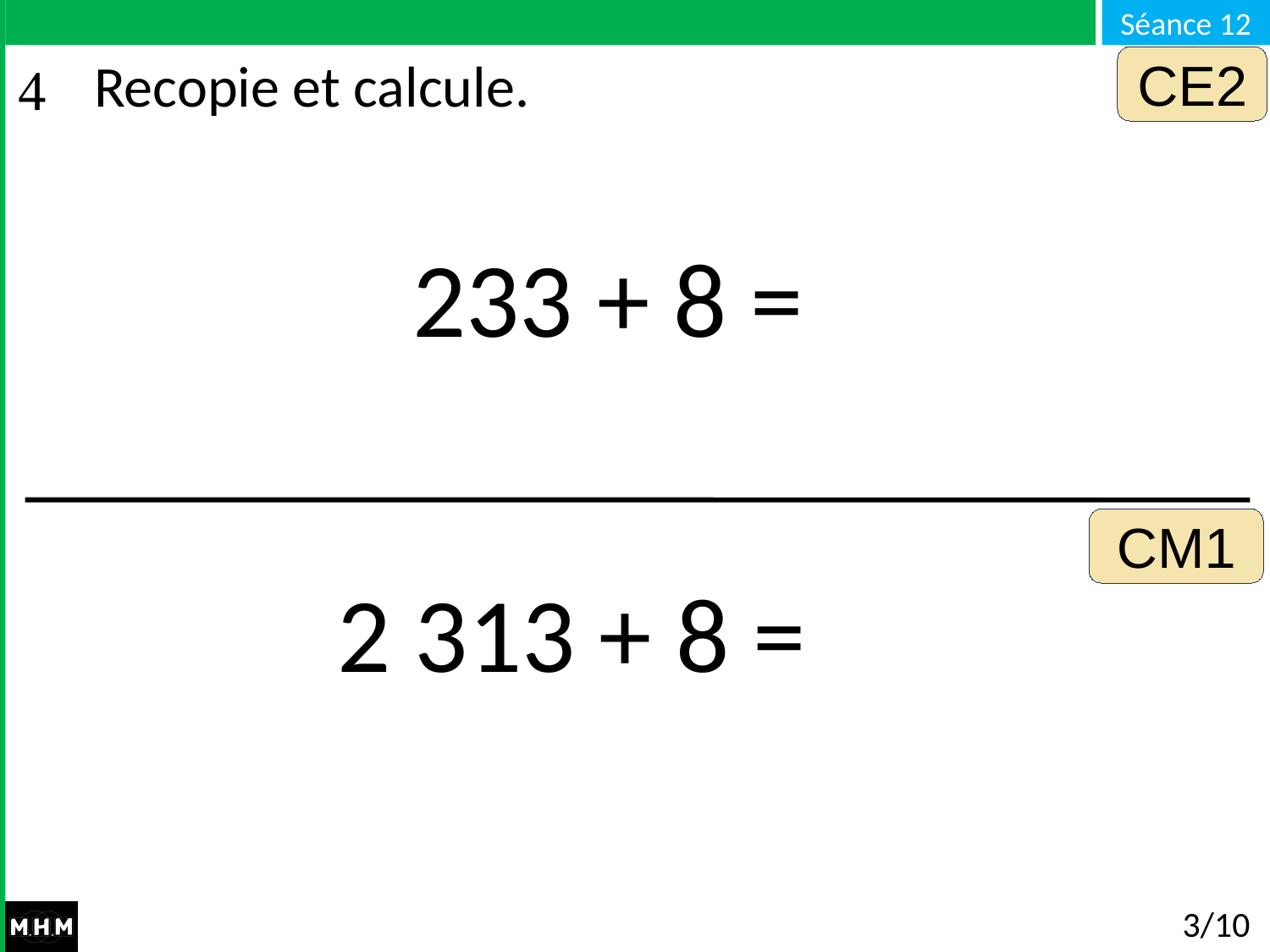

CE2
# Recopie et calcule.
233 + 8 =

CM1
2 313 + 8 =
3/10